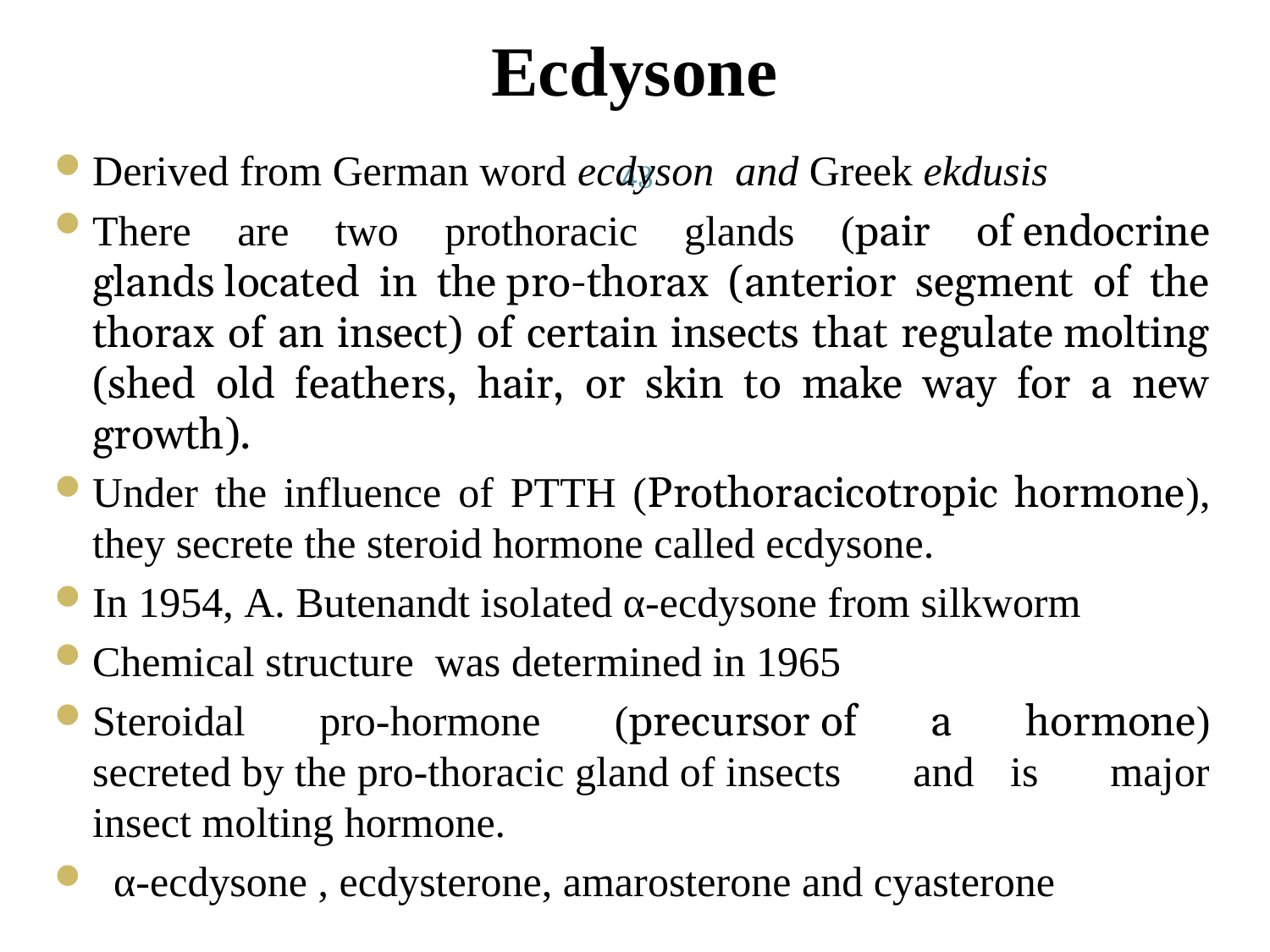

# Ecdysone
Derived from German word ecdyson  and Greek ekdusis
There are two prothoracic glands (pair of endocrine glands located in the pro-thorax (anterior segment of the thorax of an insect) of certain insects that regulate molting (shed old feathers, hair, or skin to make way for a new growth).
Under the influence of PTTH (Prothoracicotropic hormone), they secrete the steroid hormone called ecdysone.
In 1954, A. Butenandt isolated α-ecdysone from silkworm
Chemical structure  was determined in 1965
Steroidal pro-hormone (precursor of a hormone) secreted by the pro-thoracic gland of insects  and is  major insect molting hormone.
  α-ecdysone , ecdysterone, amarosterone and cyasterone
43